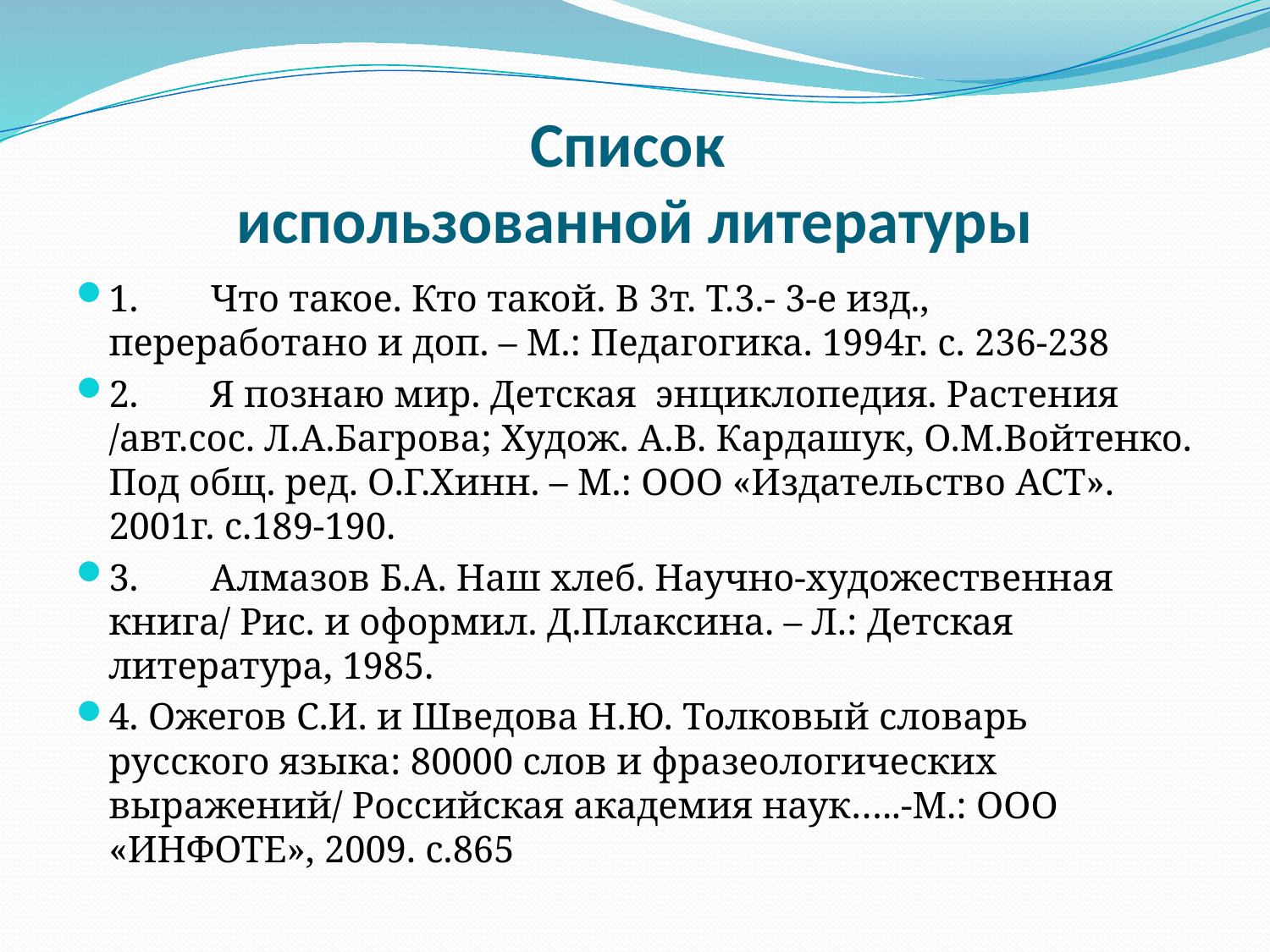

# Список использованной литературы
1.	Что такое. Кто такой. В 3т. Т.3.- 3-е изд., переработано и доп. – М.: Педагогика. 1994г. с. 236-238
2.	Я познаю мир. Детская  энциклопедия. Растения /авт.сос. Л.А.Багрова; Худож. А.В. Кардашук, О.М.Войтенко. Под общ. ред. О.Г.Хинн. – М.: ООО «Издательство АСТ». 2001г. с.189-190.
3.	Алмазов Б.А. Наш хлеб. Научно-художественная книга/ Рис. и оформил. Д.Плаксина. – Л.: Детская литература, 1985.
4. Ожегов С.И. и Шведова Н.Ю. Толковый словарь русского языка: 80000 слов и фразеологических выражений/ Российская академия наук…..-М.: ООО «ИНФОТЕ», 2009. с.865